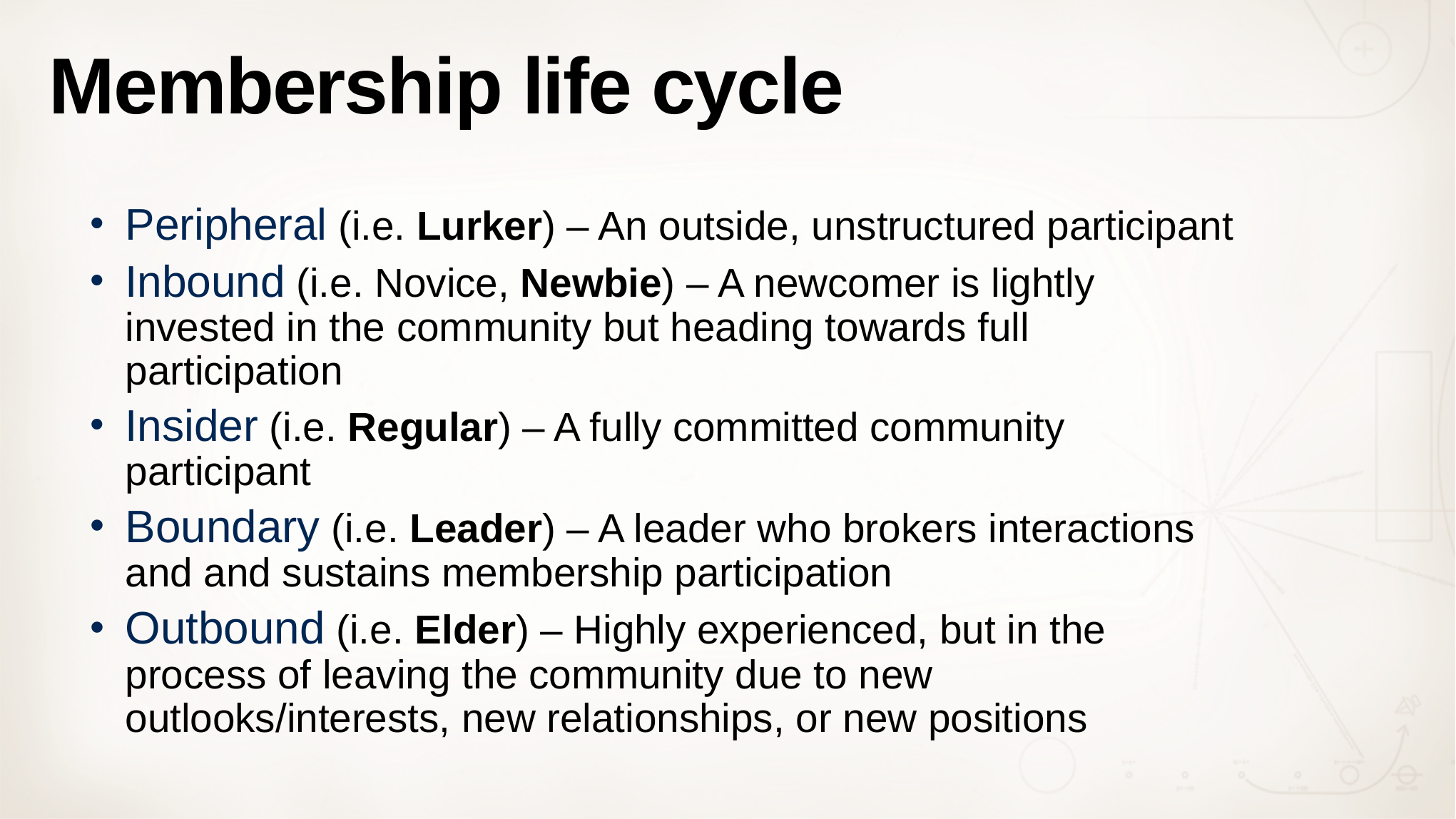

# Membership life cycle
Peripheral (i.e. Lurker) – An outside, unstructured participant
Inbound (i.e. Novice, Newbie) – A newcomer is lightly invested in the community but heading towards full participation
Insider (i.e. Regular) – A fully committed community participant
Boundary (i.e. Leader) – A leader who brokers interactions and and sustains membership participation
Outbound (i.e. Elder) – Highly experienced, but in the process of leaving the community due to new outlooks/interests, new relationships, or new positions